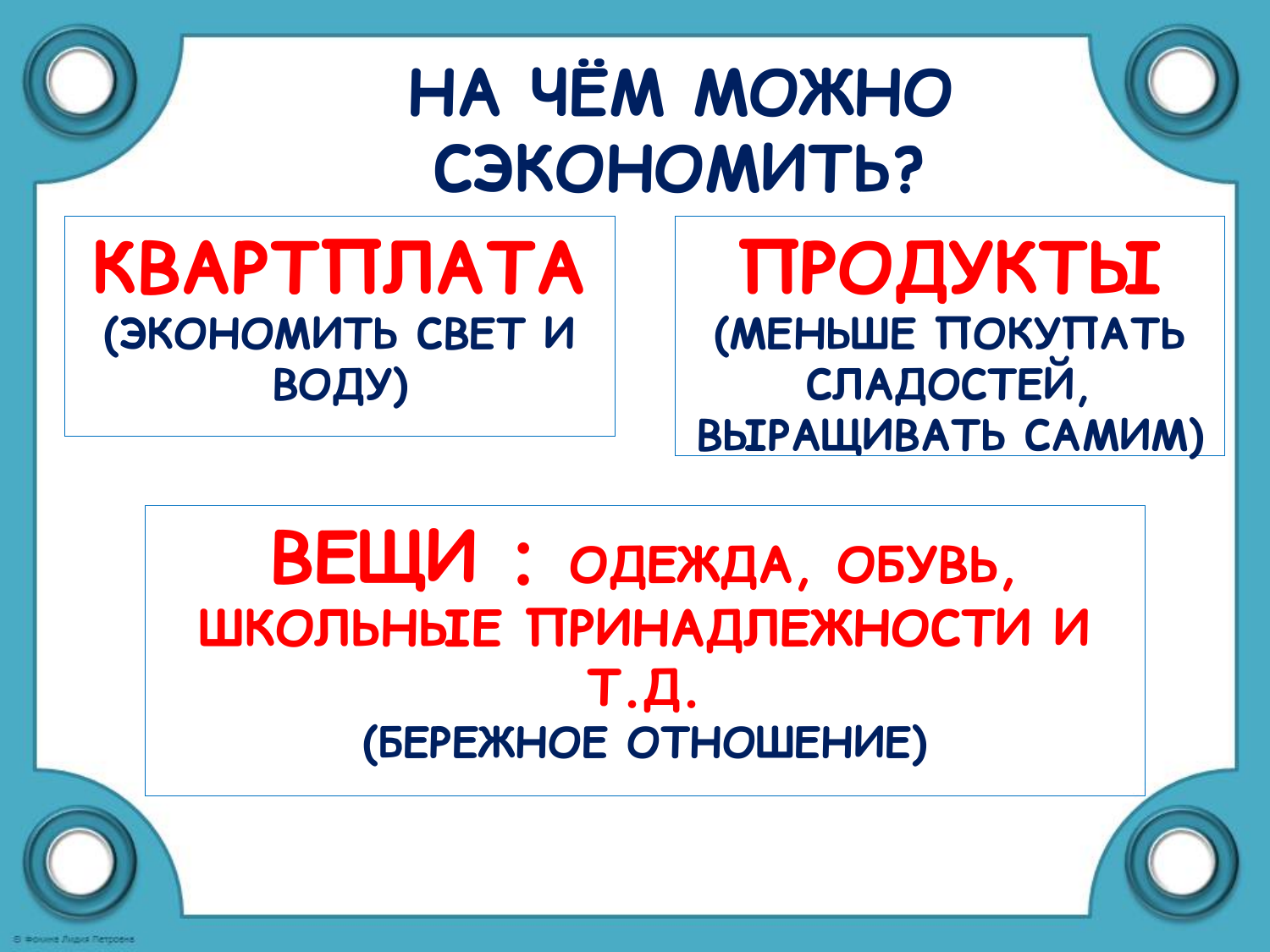

# НА ЧЁМ МОЖНО СЭКОНОМИТЬ?
КВАРТПЛАТА
(ЭКОНОМИТЬ СВЕТ И ВОДУ)
ПРОДУКТЫ
(МЕНЬШЕ ПОКУПАТЬ СЛАДОСТЕЙ, ВЫРАЩИВАТЬ САМИМ)
ВЕЩИ : ОДЕЖДА, ОБУВЬ, ШКОЛЬНЫЕ ПРИНАДЛЕЖНОСТИ И Т.Д.
(БЕРЕЖНОЕ ОТНОШЕНИЕ)